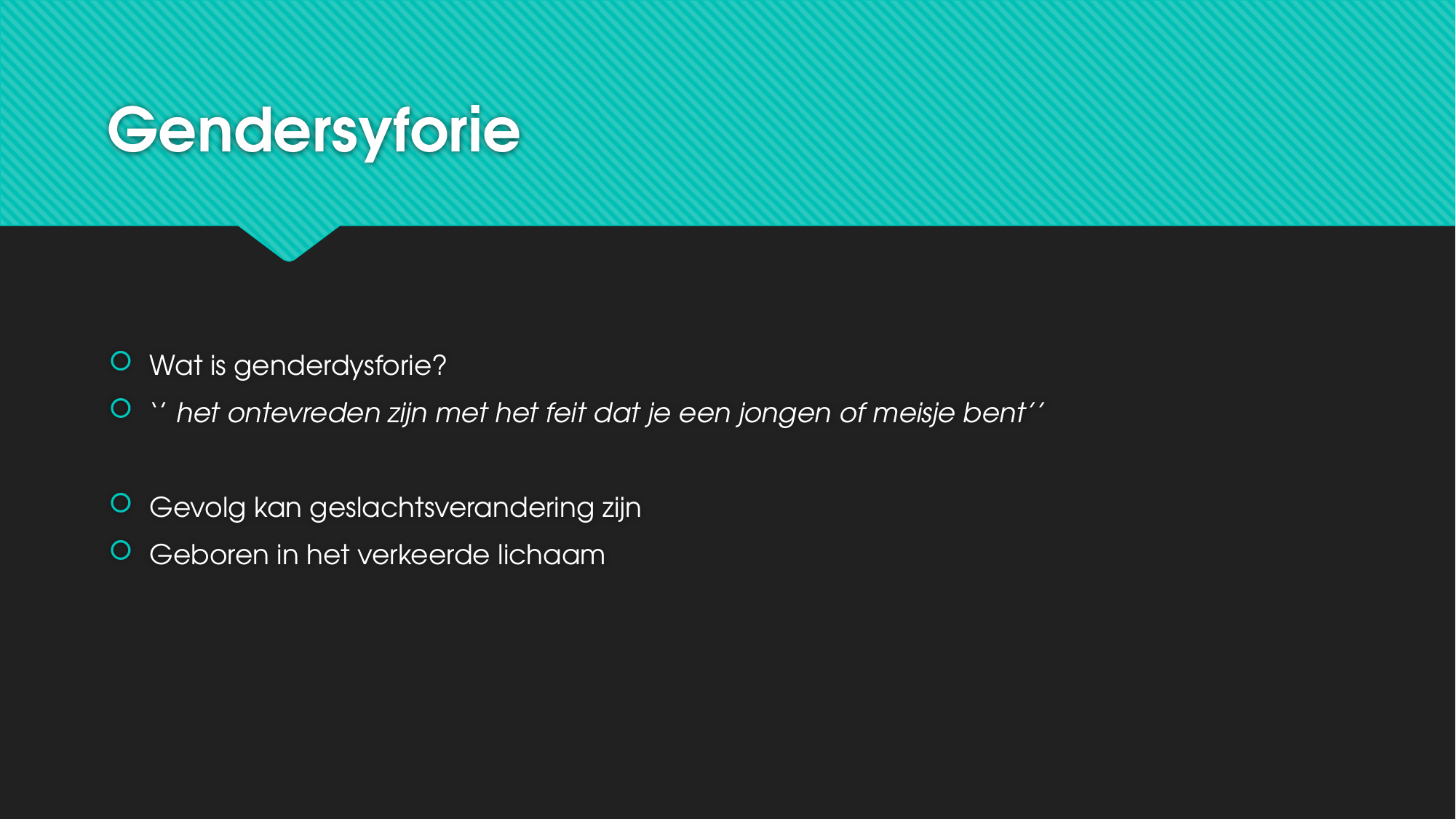

# Gendersyforie
Wat is genderdysforie?
‘’ het ontevreden zijn met het feit dat je een jongen of meisje bent’’

Gevolg kan geslachtsverandering zijn
Geboren in het verkeerde lichaam